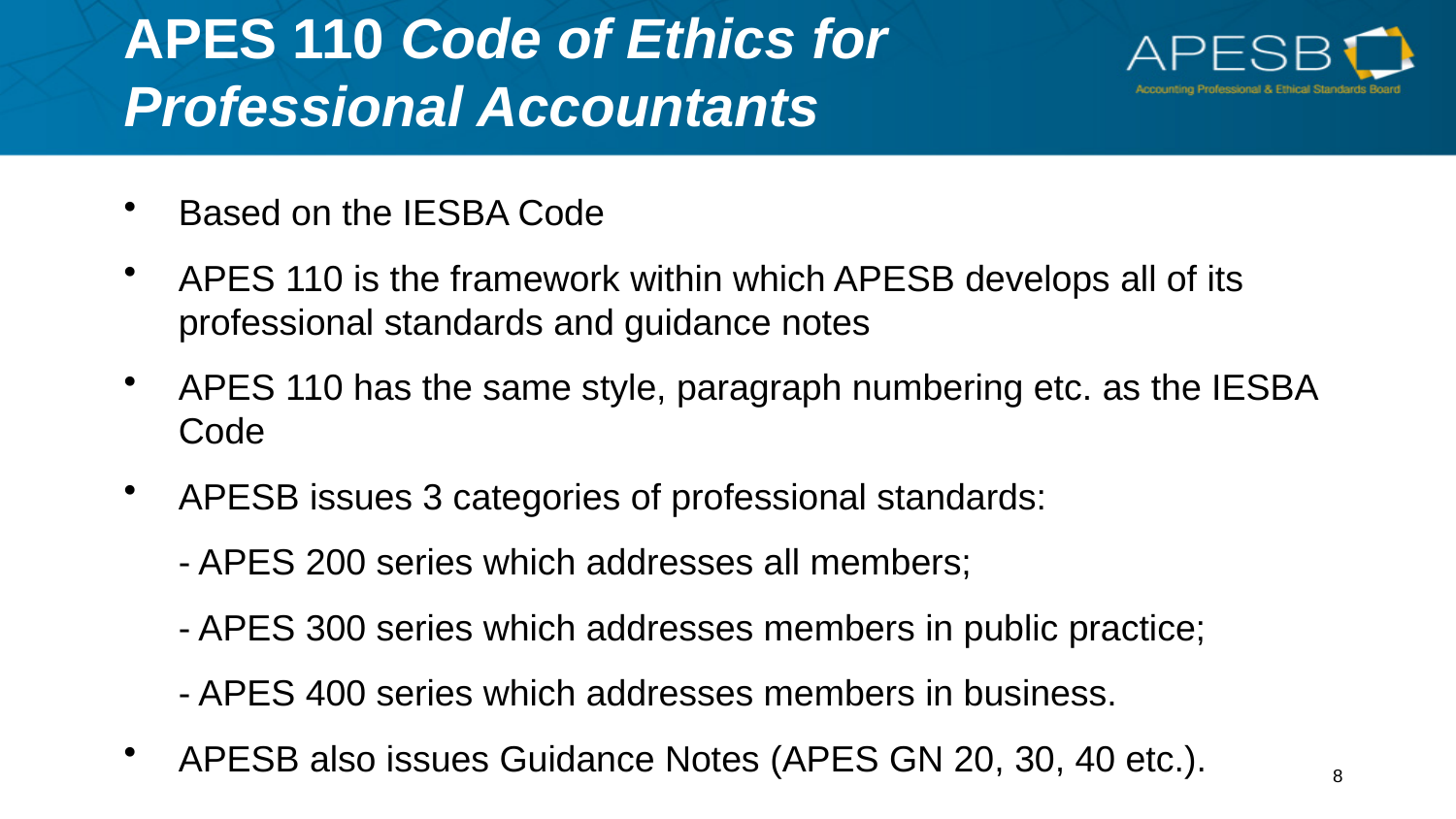

# APES 110 Code of Ethics for Professional Accountants
Based on the IESBA Code
APES 110 is the framework within which APESB develops all of its professional standards and guidance notes
APES 110 has the same style, paragraph numbering etc. as the IESBA Code
APESB issues 3 categories of professional standards:
	- APES 200 series which addresses all members;
	- APES 300 series which addresses members in public practice;
	- APES 400 series which addresses members in business.
APESB also issues Guidance Notes (APES GN 20, 30, 40 etc.).